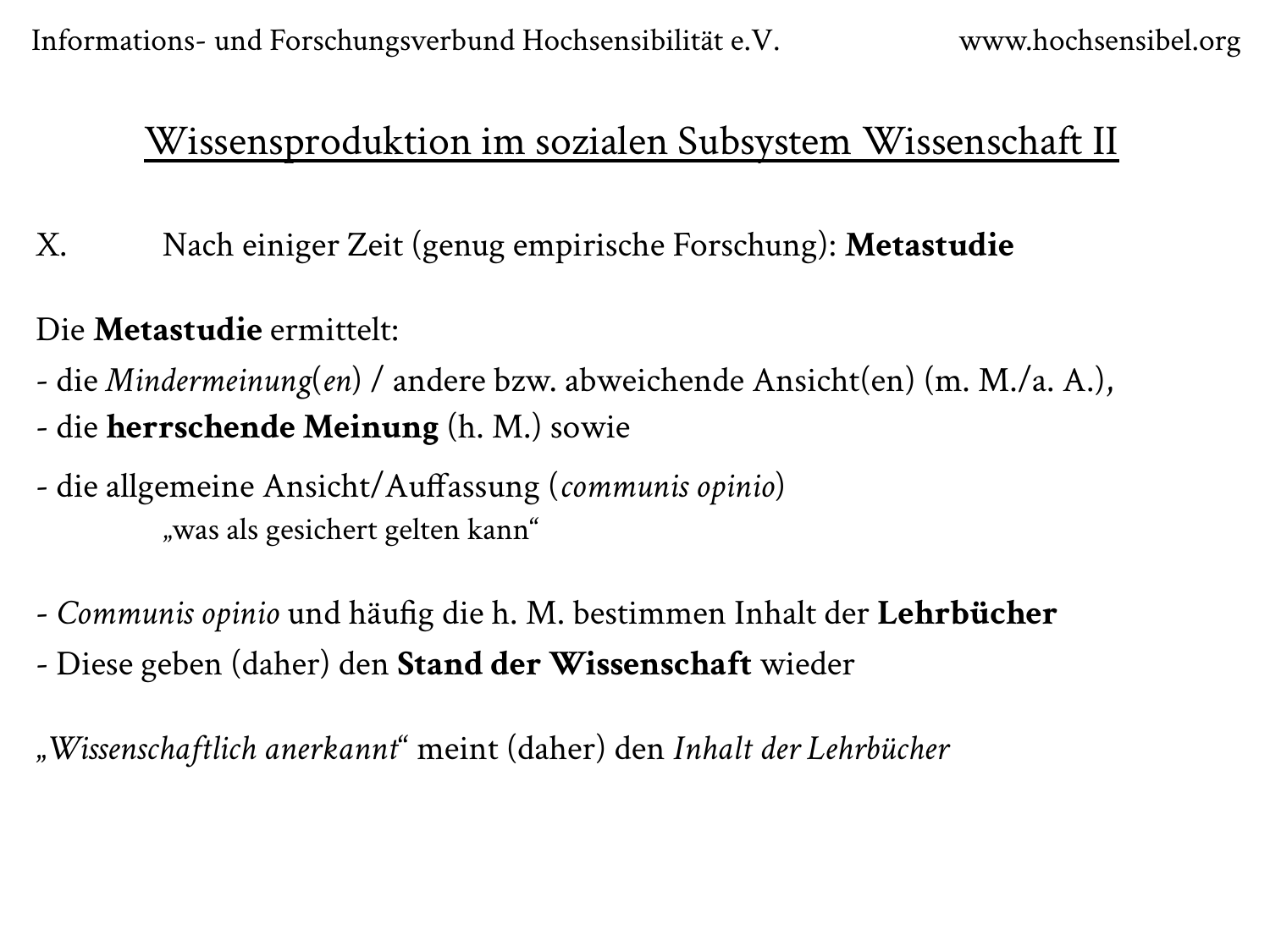

Informations- und Forschungsverbund Hochsensibilität e.V.
www.hochsensibel.org
Wissensproduktion im sozialen Subsystem Wissenschaft II
# X.	Nach einiger Zeit (genug empirische Forschung): Metastudie Die Metastudie ermittelt: - die Mindermeinung(en) / andere bzw. abweichende Ansicht(en) (m. M./a. A.), - die herrschende Meinung (h. M.) sowie - die allgemeine Ansicht/Auffassung (communis opinio) „was als gesichert gelten kann“ - Communis opinio und häufig die h. M. bestimmen Inhalt der Lehrbücher - Diese geben (daher) den Stand der Wissenschaft wieder „Wissenschaftlich anerkannt“ meint (daher) den Inhalt der Lehrbücher